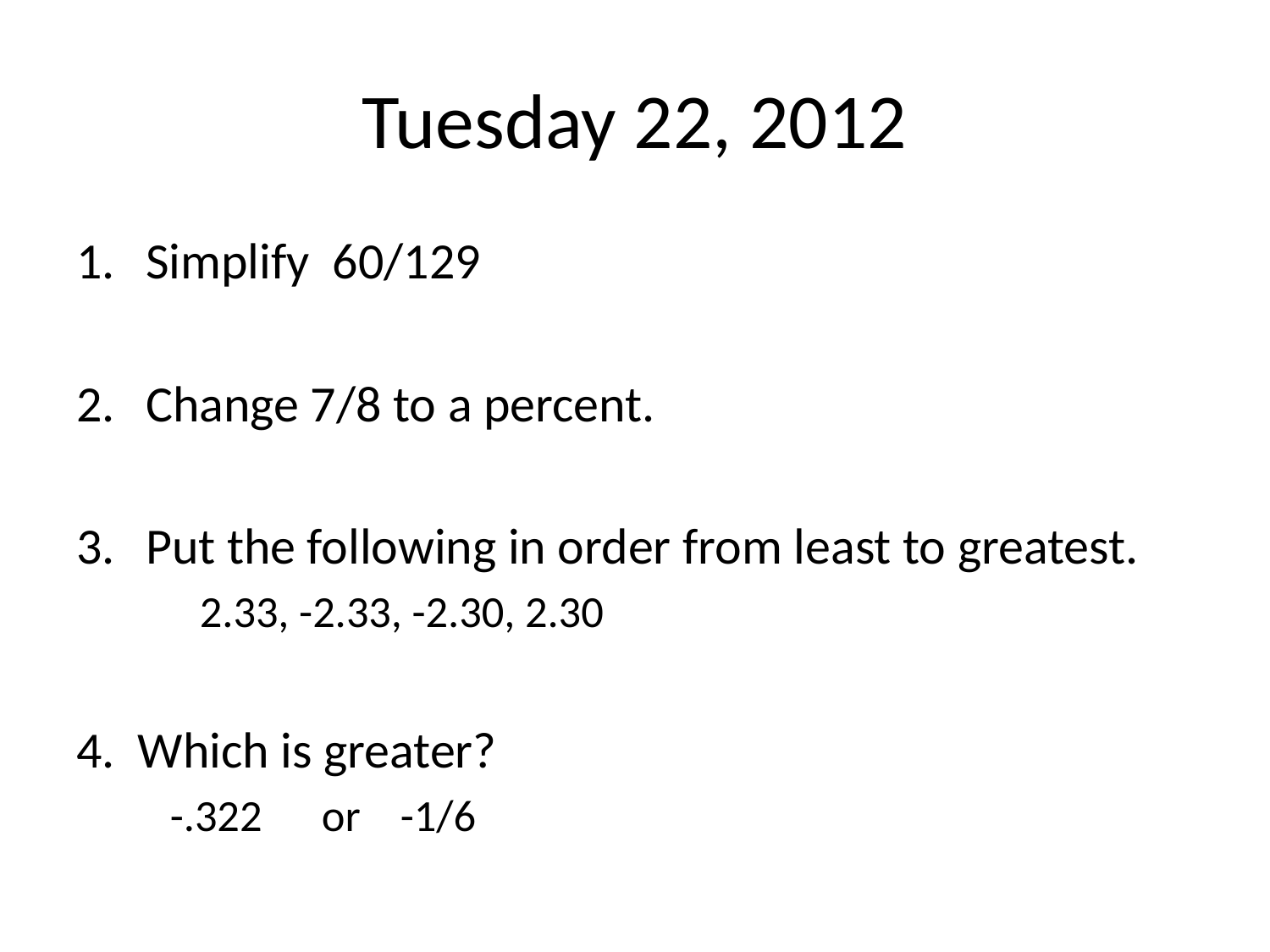

# Tuesday 22, 2012
Simplify  60/129

Change 7/8 to a percent.

Put the following in order from least to greatest.
	2.33, -2.33, -2.30, 2.30

4.  Which is greater?
    -.322      or    -1/6